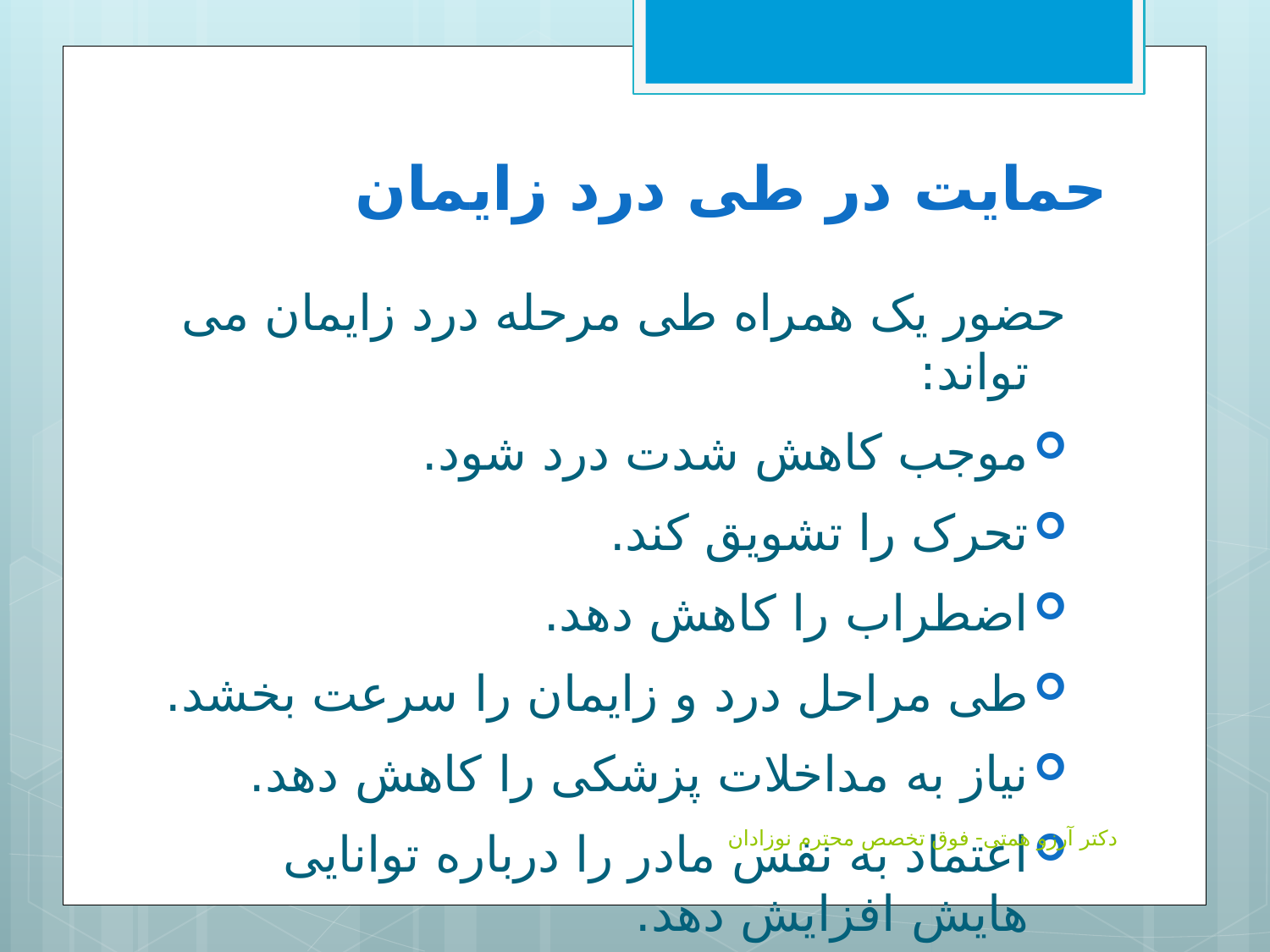

# حمايت در طی درد زايمان
حضور یک همراه طی مرحله درد زایمان می تواند:
موجب کاهش شدت درد شود.
تحرک را تشویق کند.
اضطراب را کاهش دهد.
طی مراحل درد و زایمان را سرعت بخشد.
نیاز به مداخلات پزشکی را کاهش دهد.
اعتماد به نفس مادر را درباره توانایی هایش افزایش دهد.

دکتر آرزو همتی- فوق تخصص محترم نوزادان